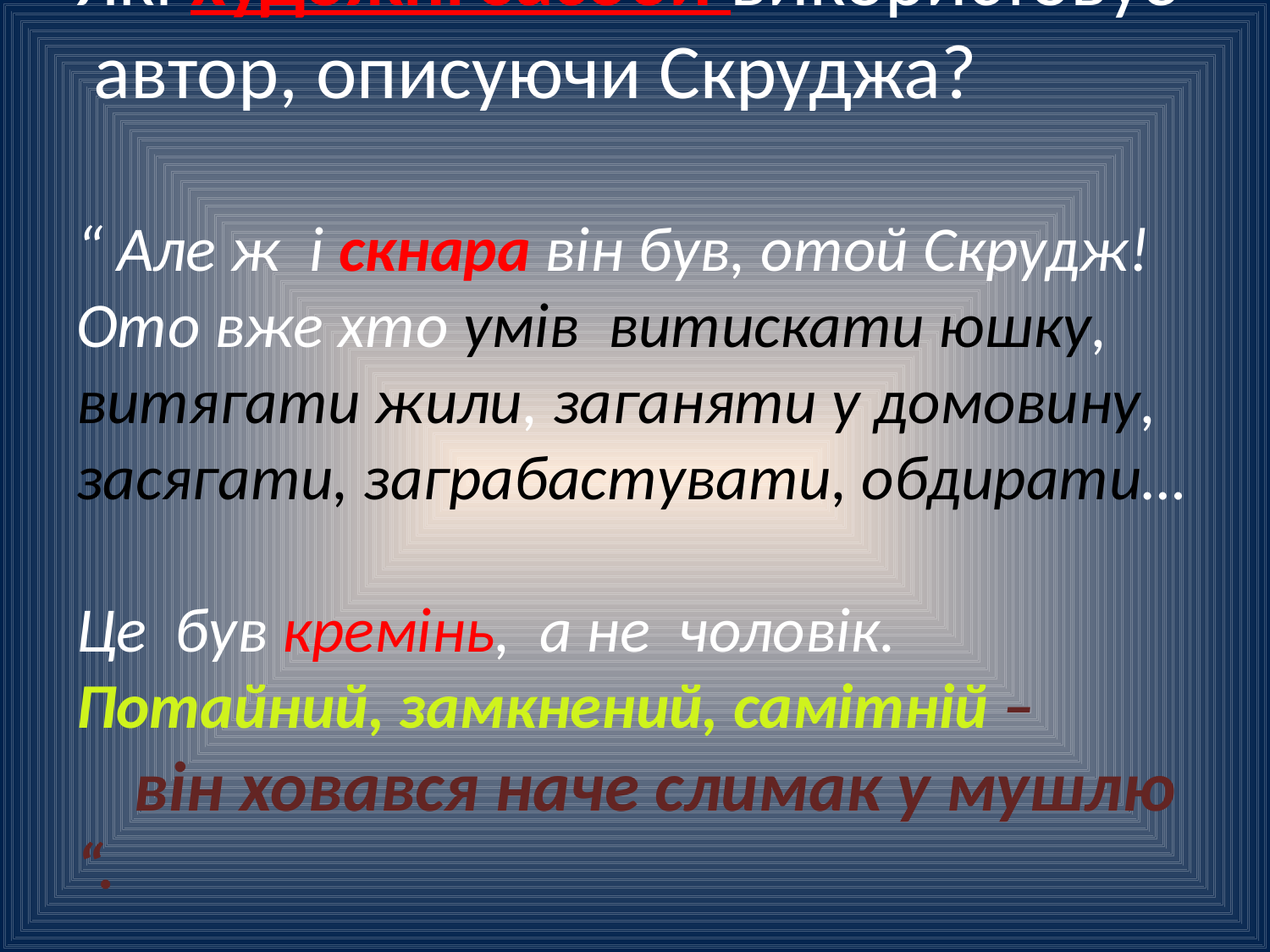

# Які художні засоби використовує  автор, описуючи Скруджа? “ Але ж  і скнара він був, отой Скрудж! Ото вже хто умів  витискати юшку, витягати жили, заганяти у домовину, засягати, заграбастувати, обдирати… Це  був кремінь,  а не  чоловік. Потайний, замкнений, самітній –                він ховався наче слимак у мушлю “.